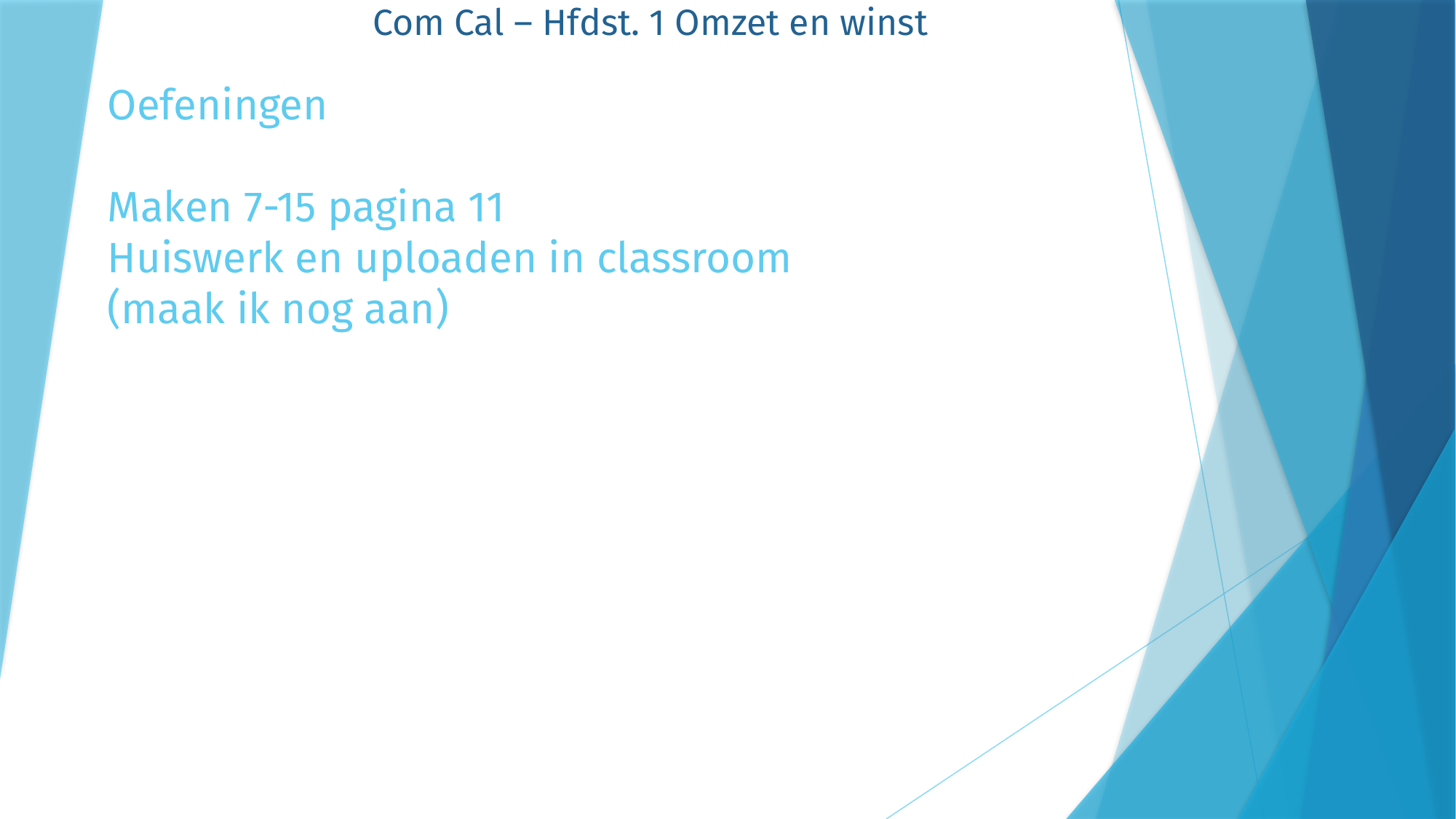

Com Cal – Hfdst. 1 Omzet en winst
Oefeningen

Maken 7-15 pagina 11
Huiswerk en uploaden in classroom (maak ik nog aan)